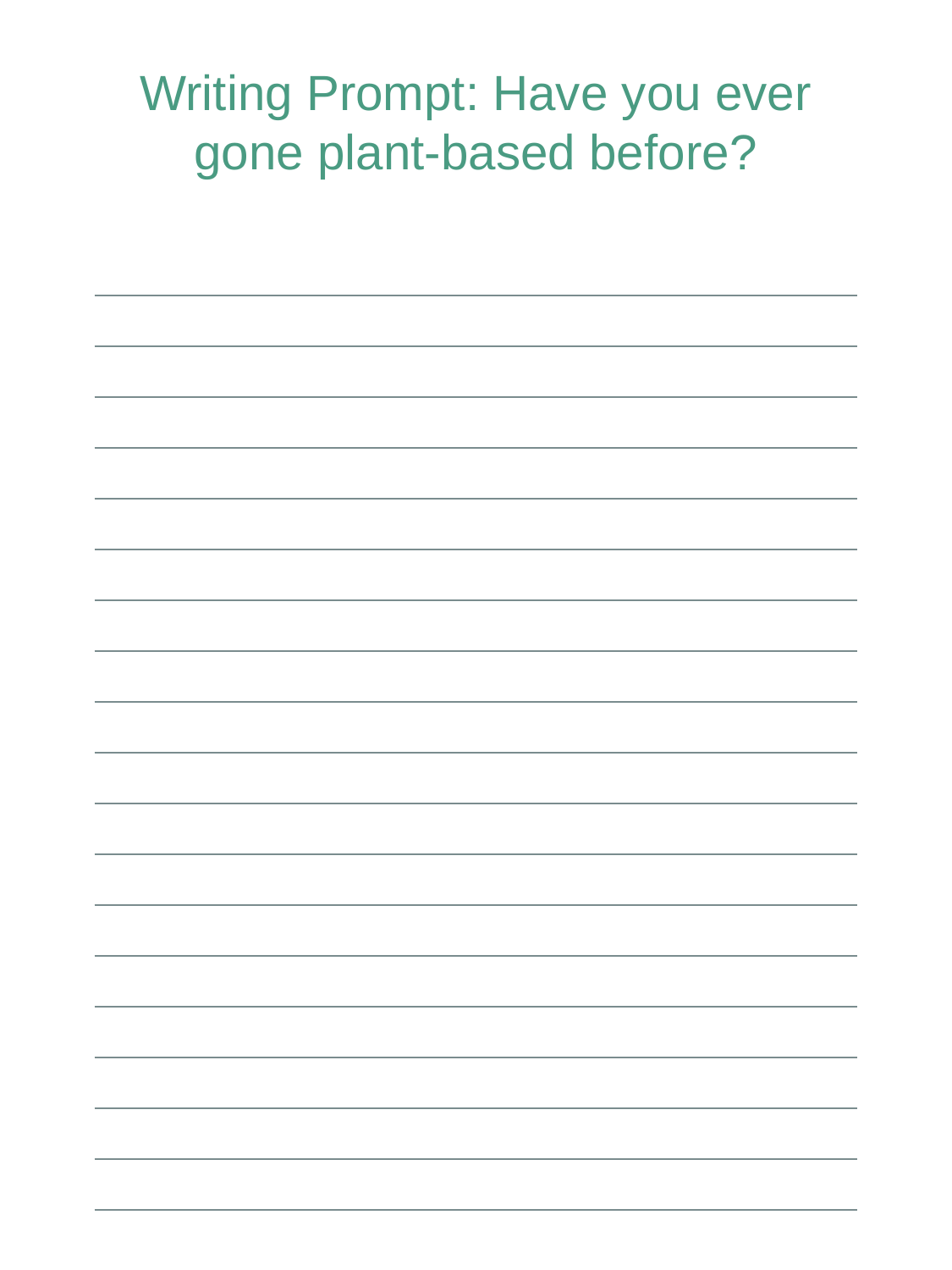

Writing Prompt: Have you ever gone plant-based before?
|  |
| --- |
|  |
|  |
|  |
|  |
|  |
|  |
|  |
|  |
|  |
|  |
|  |
|  |
|  |
|  |
|  |
|  |
|  |